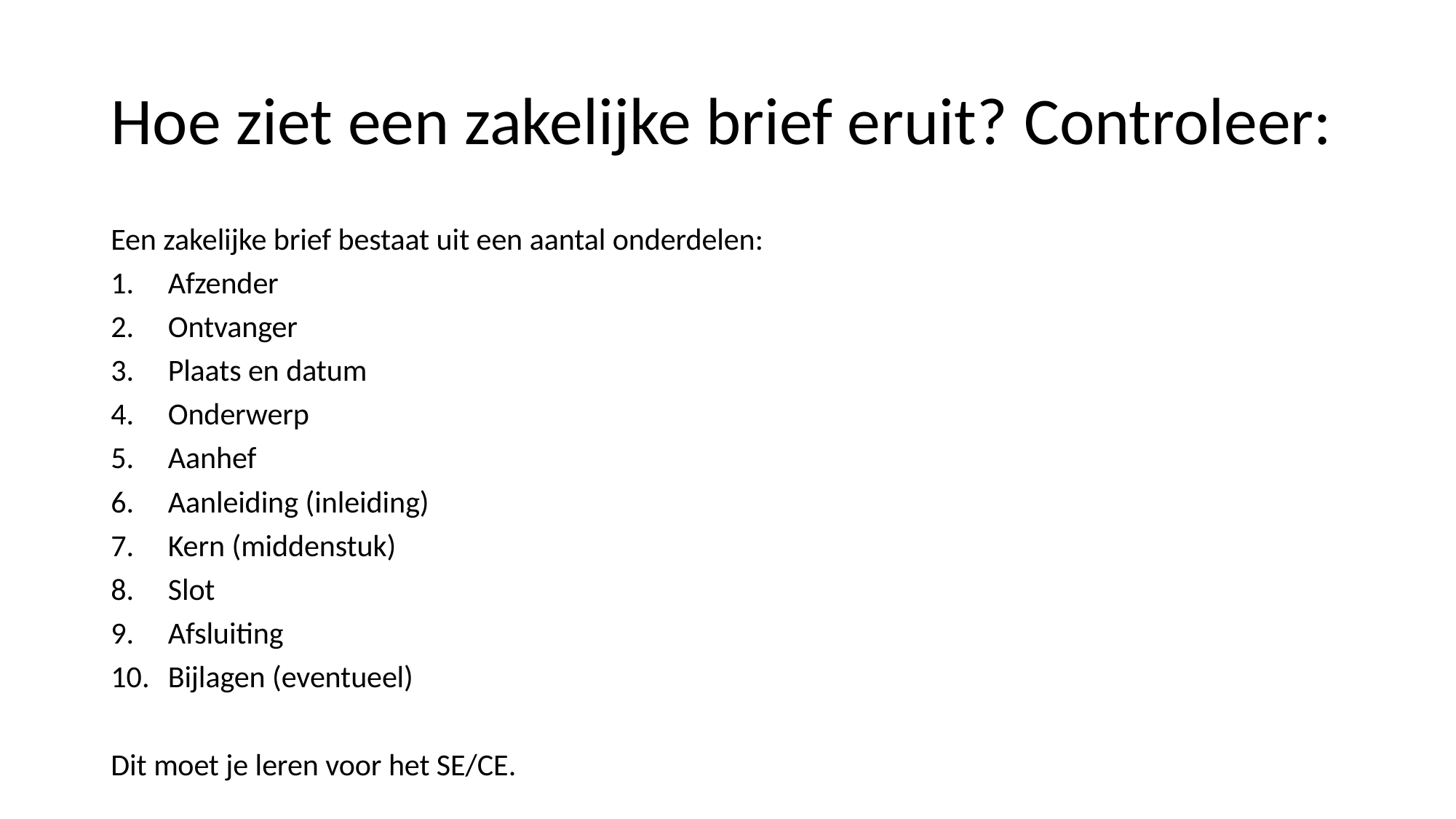

# Hoe ziet een zakelijke brief eruit? Controleer:
Een zakelijke brief bestaat uit een aantal onderdelen:
Afzender
Ontvanger
Plaats en datum
Onderwerp
Aanhef
Aanleiding (inleiding)
Kern (middenstuk)
Slot
Afsluiting
Bijlagen (eventueel)

Dit moet je leren voor het SE/CE.